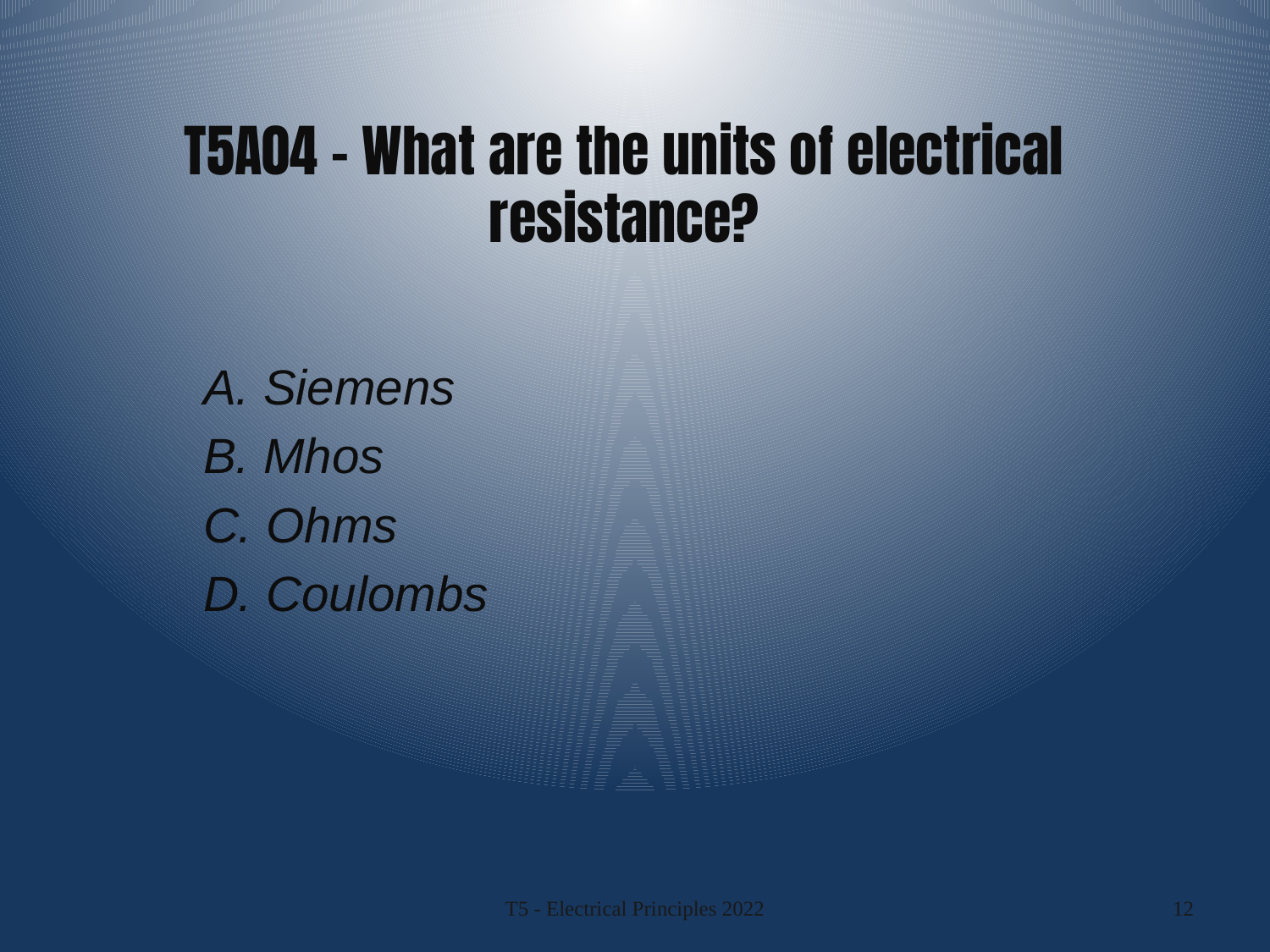

# T5A04 - What are the units of electrical resistance?
A. Siemens
B. Mhos
C. Ohms
D. Coulombs

T5 - Electrical Principles 2022
12